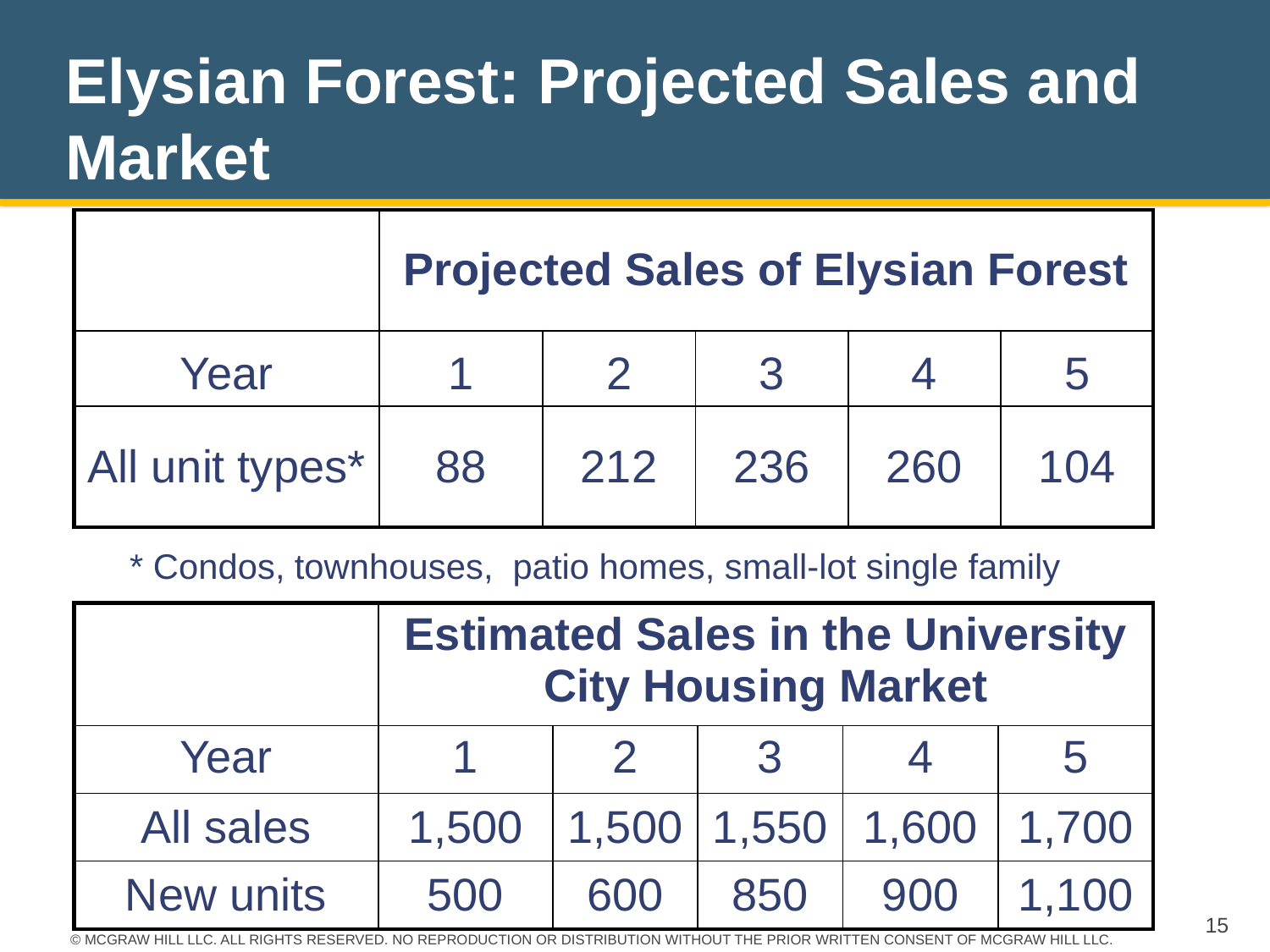

# Elysian Forest: Projected Sales and Market
|  | Projected Sales of Elysian Forest |  |  |  |  |
| --- | --- | --- | --- | --- | --- |
| Year | 1 | 2 | 3 | 4 | 5 |
| All unit types\* | 88 | 212 | 236 | 260 | 104 |
* Condos, townhouses,  patio homes, small-lot single family
|  | Estimated Sales in the University City Housing Market |  |  |  |  |
| --- | --- | --- | --- | --- | --- |
| Year | 1 | 2 | 3 | 4 | 5 |
| All sales | 1,500 | 1,500 | 1,550 | 1,600 | 1,700 |
| New units | 500 | 600 | 850 | 900 | 1,100 |
15
© MCGRAW HILL LLC. ALL RIGHTS RESERVED. NO REPRODUCTION OR DISTRIBUTION WITHOUT THE PRIOR WRITTEN CONSENT OF MCGRAW HILL LLC.